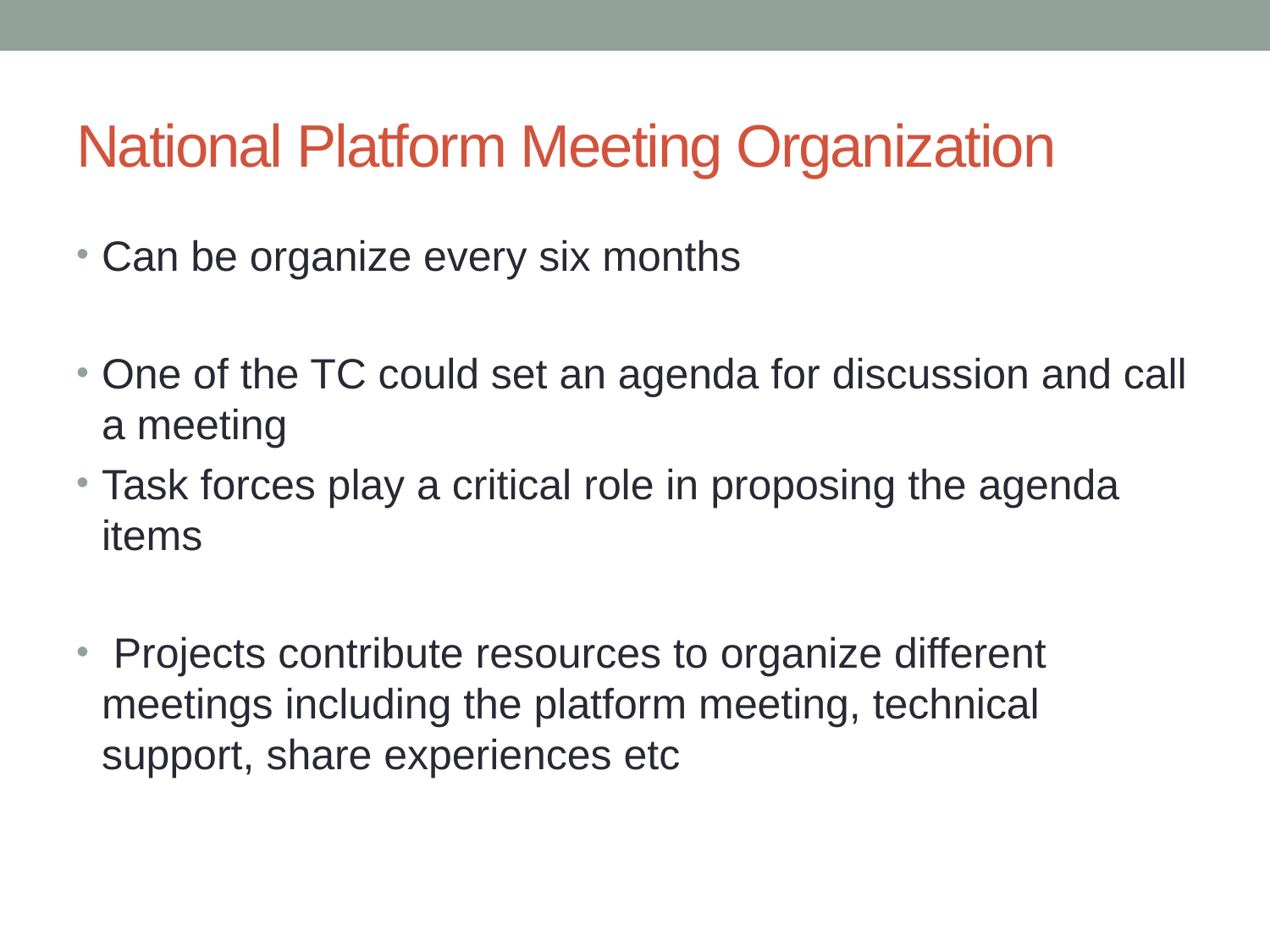

# National Platform Meeting Organization
Can be organize every six months

One of the TC could set an agenda for discussion and call a meeting
Task forces play a critical role in proposing the agenda items

 Projects contribute resources to organize different meetings including the platform meeting, technical support, share experiences etc